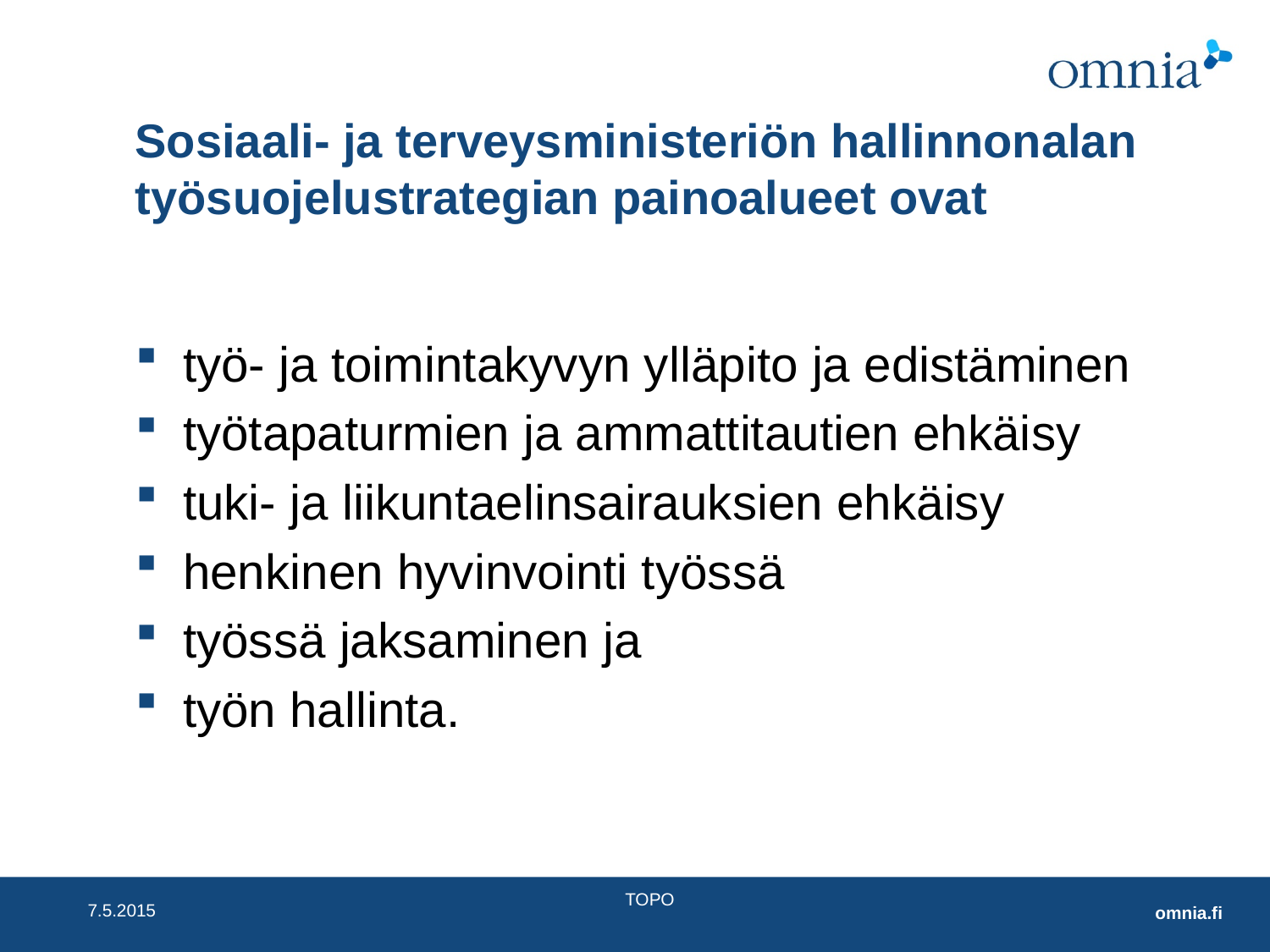

# Sosiaali- ja terveysministeriön hallinnonalan työsuojelustrategian painoalueet ovat
työ- ja toimintakyvyn ylläpito ja edistäminen
työtapaturmien ja ammattitautien ehkäisy
tuki- ja liikuntaelinsairauksien ehkäisy
henkinen hyvinvointi työssä
työssä jaksaminen ja
työn hallinta.

7.5.2015
TOPO